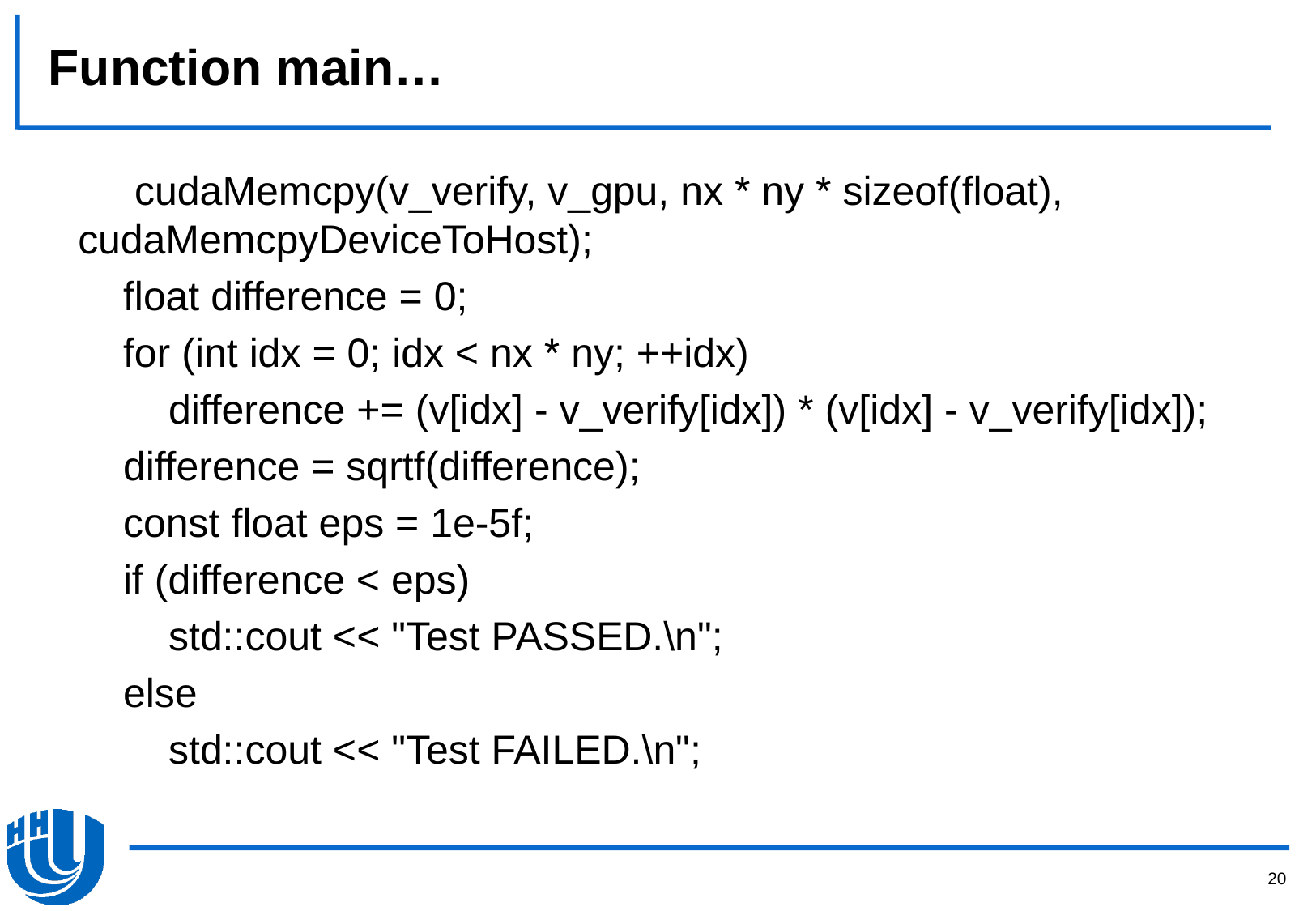

# Function main…
     cudaMemcpy(v_verify, v_gpu, nx * ny * sizeof(float),   cudaMemcpyDeviceToHost);
    float difference = 0;
    for (int idx = 0; idx < nx * ny; ++idx)
        difference += (v[idx] - v_verify[idx]) * (v[idx] - v_verify[idx]);
    difference = sqrtf(difference);
    const float eps = 1e-5f;
    if (difference < eps)
        std::cout << "Test PASSED.\n";
    else
        std::cout << "Test FAILED.\n";
20